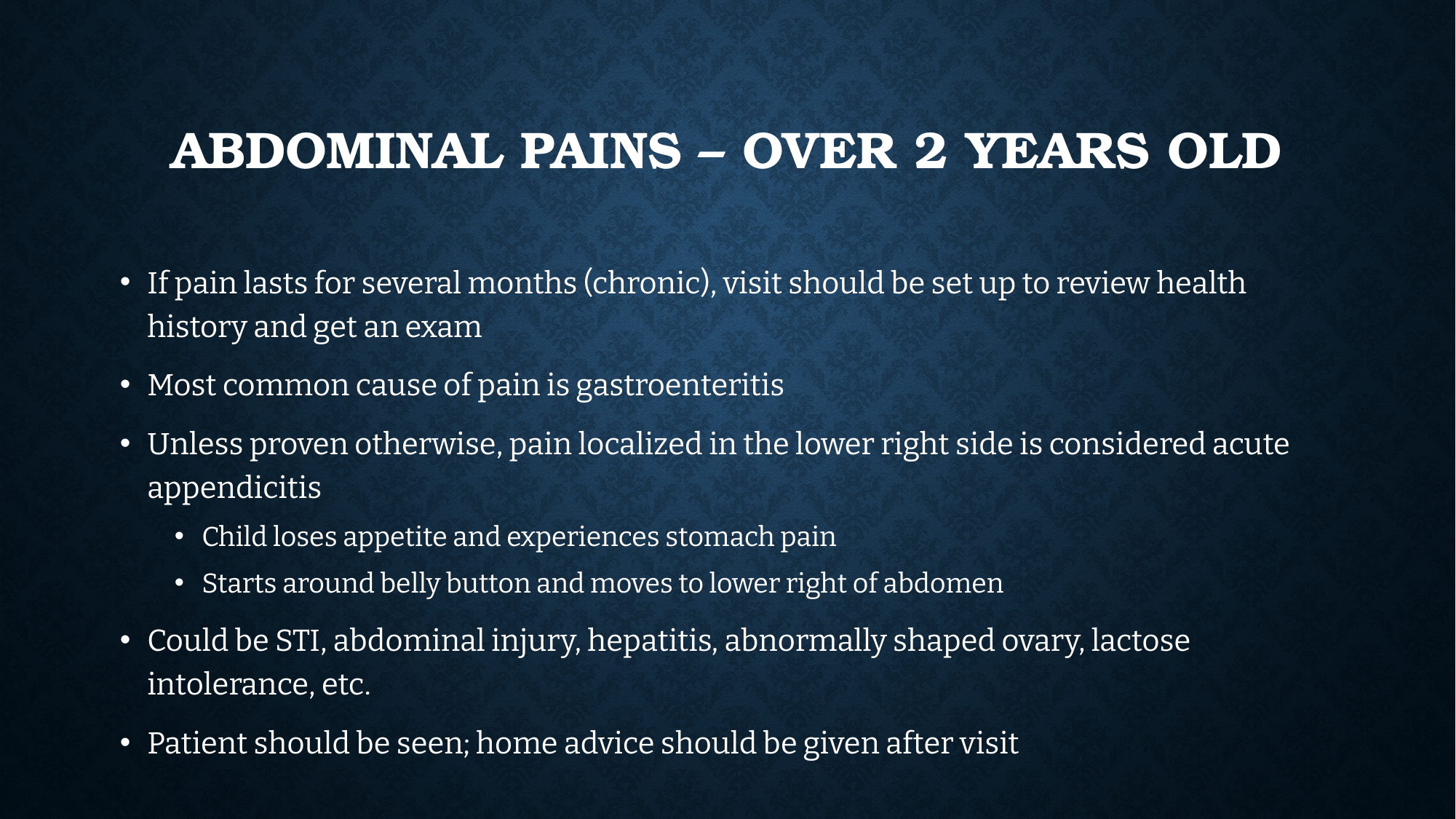

# Abdominal pains – over 2 years old
If pain lasts for several months (chronic), visit should be set up to review health history and get an exam
Most common cause of pain is gastroenteritis
Unless proven otherwise, pain localized in the lower right side is considered acute appendicitis
Child loses appetite and experiences stomach pain
Starts around belly button and moves to lower right of abdomen
Could be STI, abdominal injury, hepatitis, abnormally shaped ovary, lactose intolerance, etc.
Patient should be seen; home advice should be given after visit